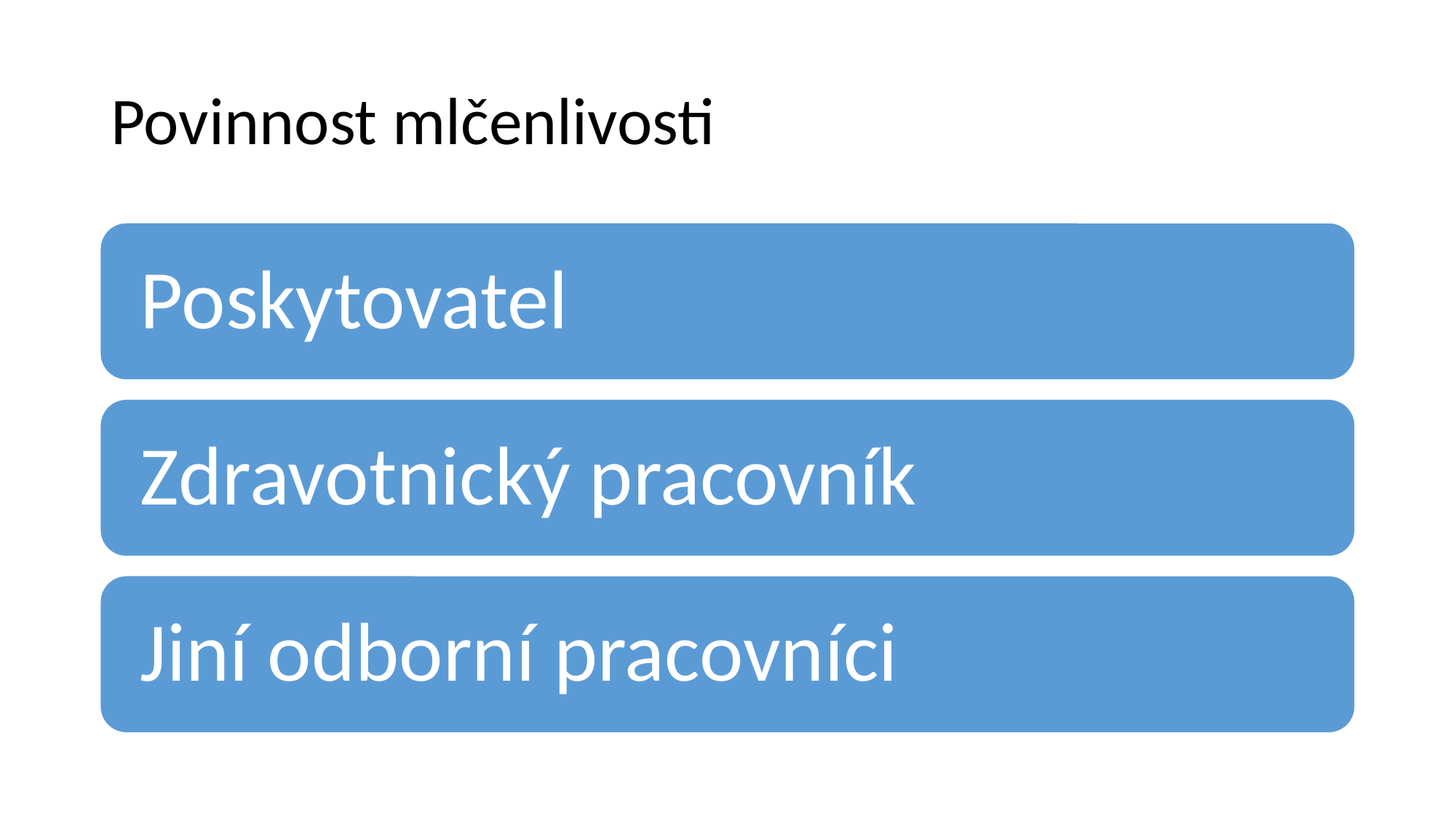

# Povinnost mlčenlivosti
Poskytovatel
Zdravotnický pracovník
Jiní odborní pracovníci